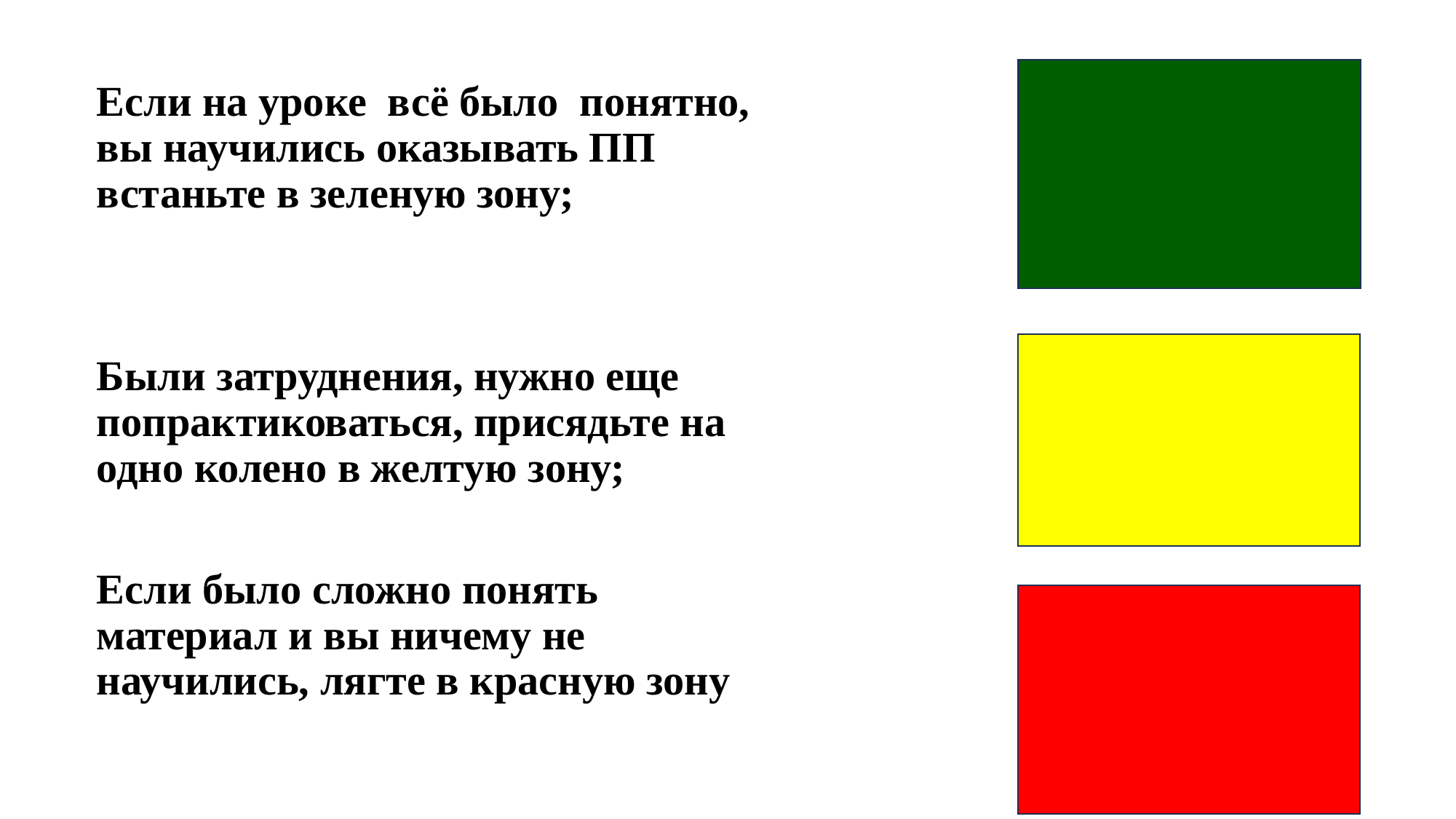

Если на уроке  всё было  понятно, вы научились оказывать ПП встаньте в зеленую зону;

Были затруднения, нужно еще попрактиковаться, присядьте на одно колено в желтую зону;

Если было сложно понять материал и вы ничему не научились, лягте в красную зону